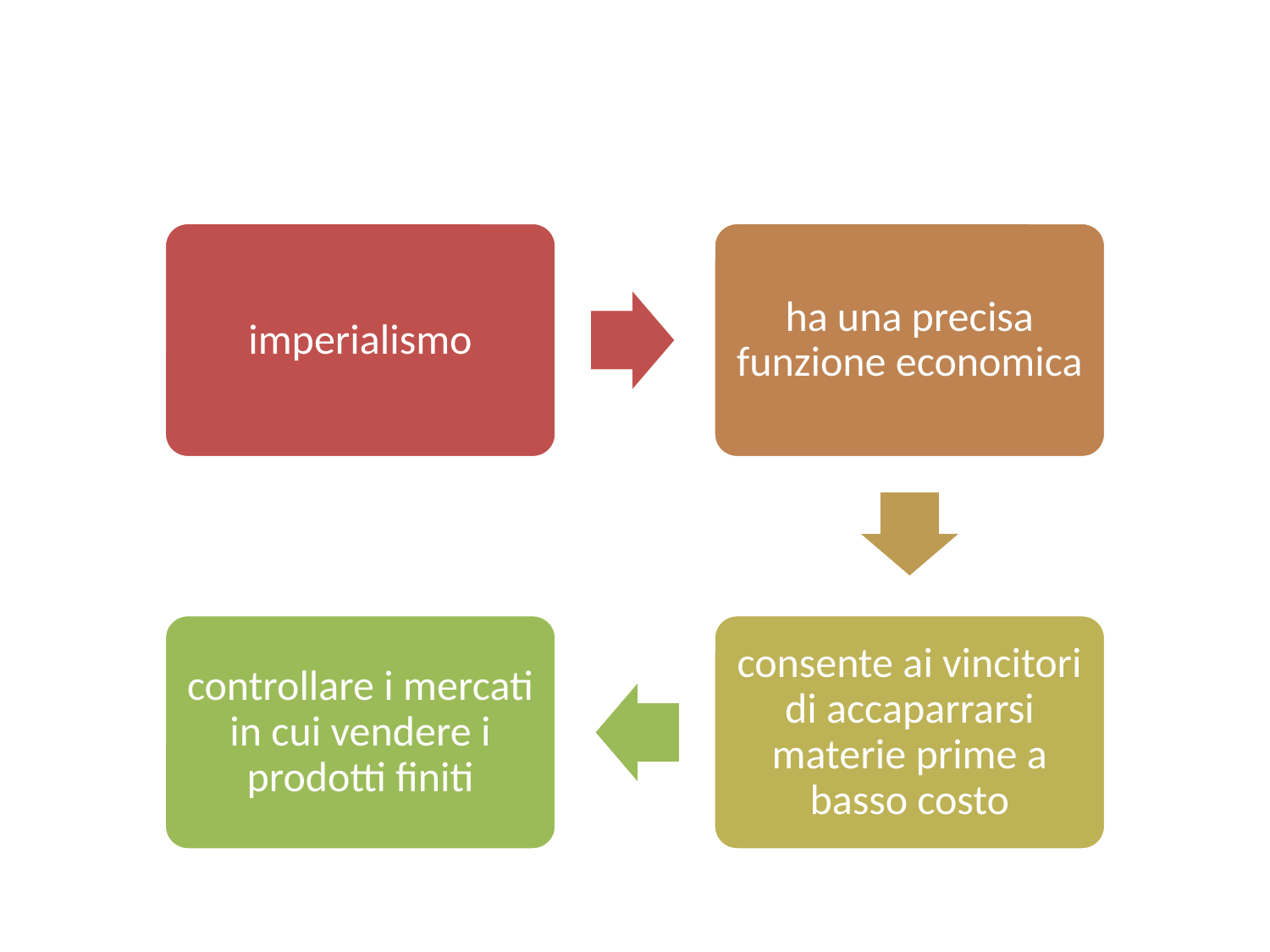

imperialismo

ha una precisa funzione economica

consente ai vincitori di accaparrarsi materie prime a basso costo

controllare i mercati in cui vendere i prodotti finiti